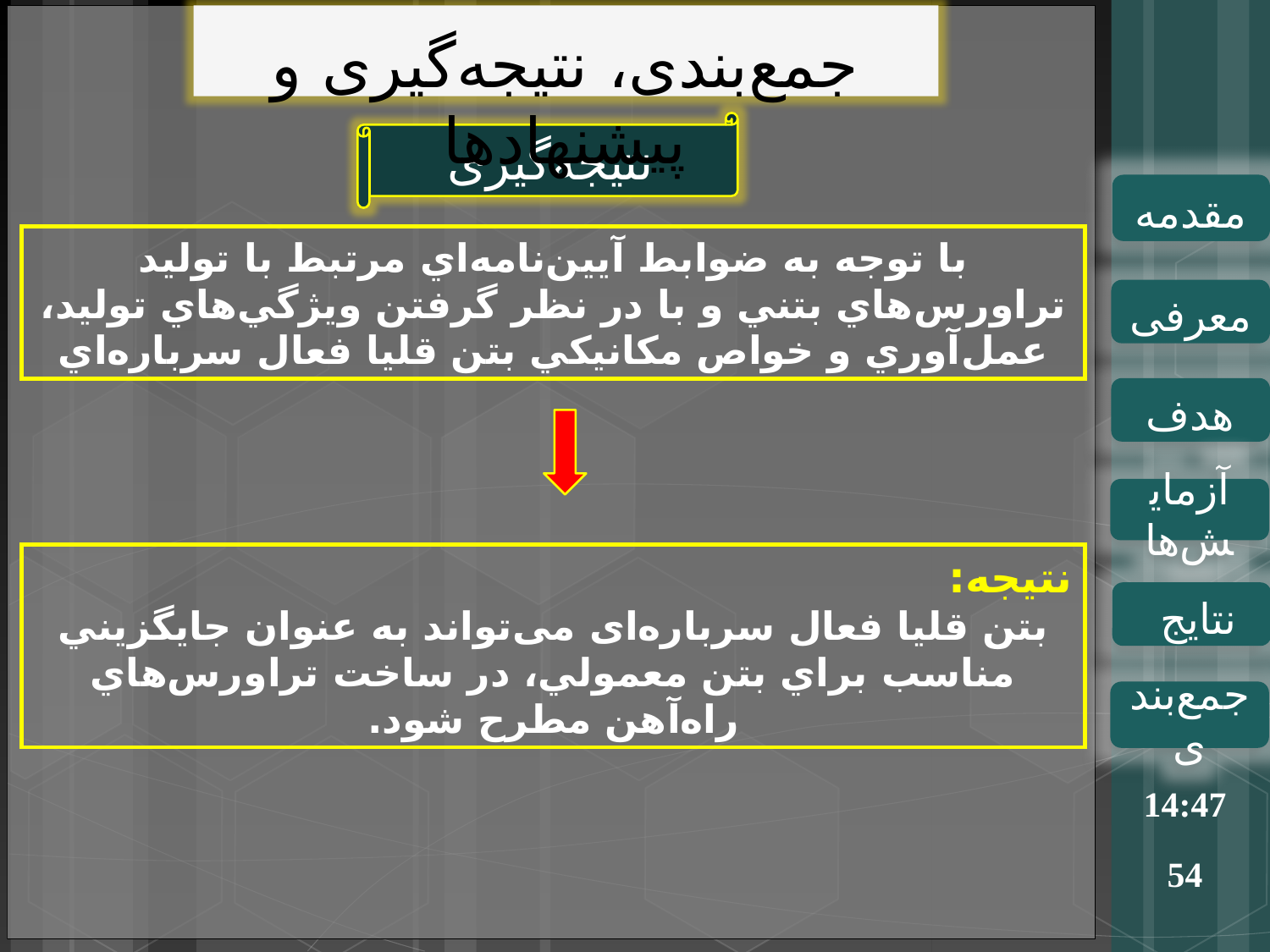

جمع‌بندی، نتیجه‌گیری و پیشنهادها
نتیجه‌گیری
مقدمه
با توجه به ضوابط آيين‌نامه‌اي مرتبط با توليد تراورس‌هاي بتني و با در نظر گرفتن ويژگي‌هاي توليد، عمل‌آوري و خواص مکانيکي بتن قليا فعال سرباره‌اي
معرفی
هدف

آزمایش‌ها
نتيجه:
بتن قلیا فعال سرباره‌ای می‌تواند به عنوان جايگزيني مناسب براي بتن معمولي، در ساخت تراورس‌هاي راه‌آهن مطرح شود.
نتایج
جمع‌بندی